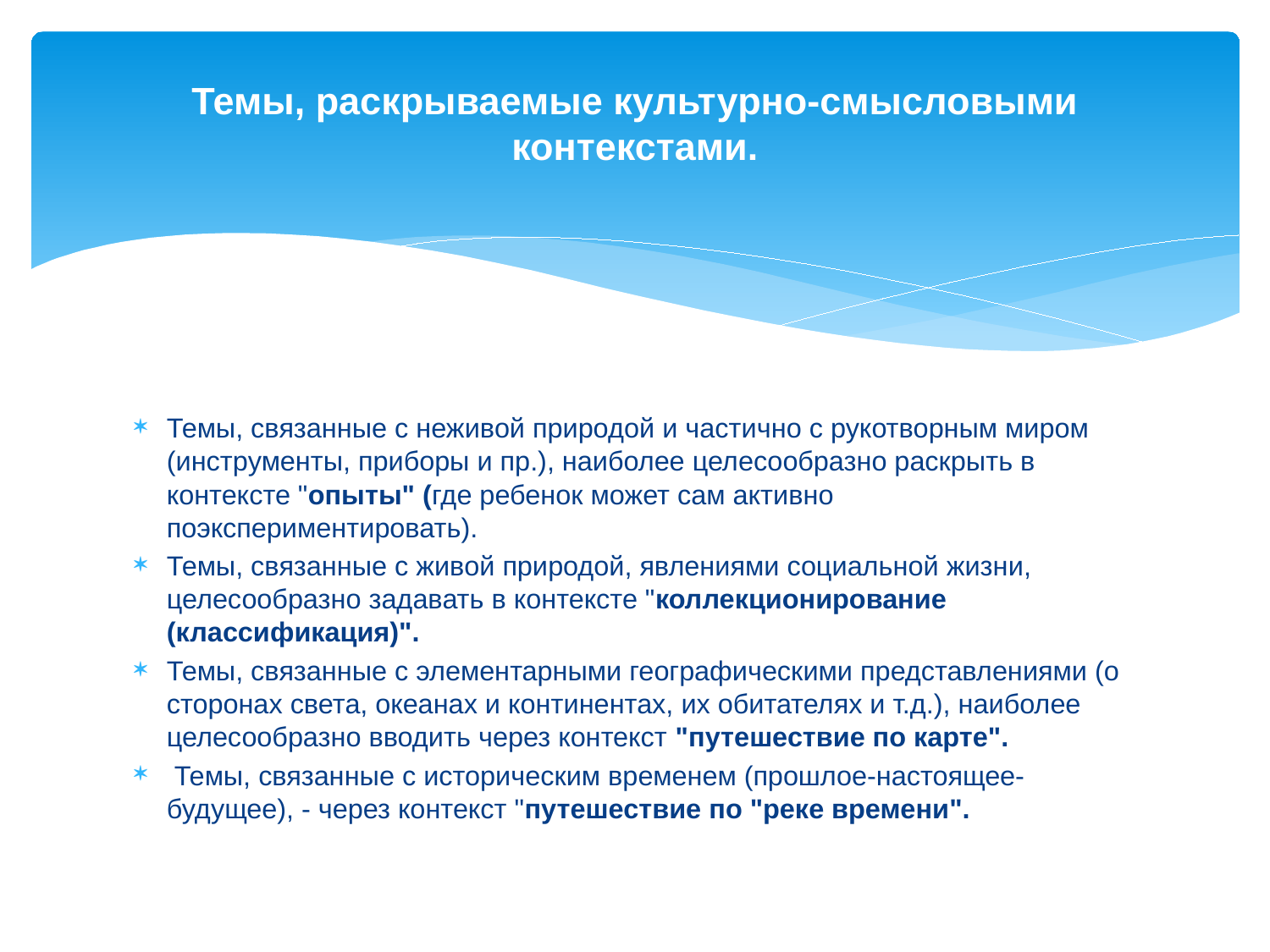

# Темы, раскрываемые культурно-смысловыми контекстами.

Темы, связанные с неживой природой и частично с рукотворным миром (инструменты, приборы и пр.), наиболее целесообразно раскрыть в контексте "опыты" (где ребенок может сам активно поэкспериментировать).
Темы, связанные с живой природой, явлениями социальной жизни, целесообразно задавать в контексте "коллекционирование (классификация)".
Темы, связанные с элементарными географическими представлениями (о сторонах света, океанах и континентах, их обитателях и т.д.), наиболее целесообразно вводить через контекст "путешествие по карте".
 Темы, связанные с историческим временем (прошлое-настоящее-будущее), - через контекст "путешествие по "реке времени".